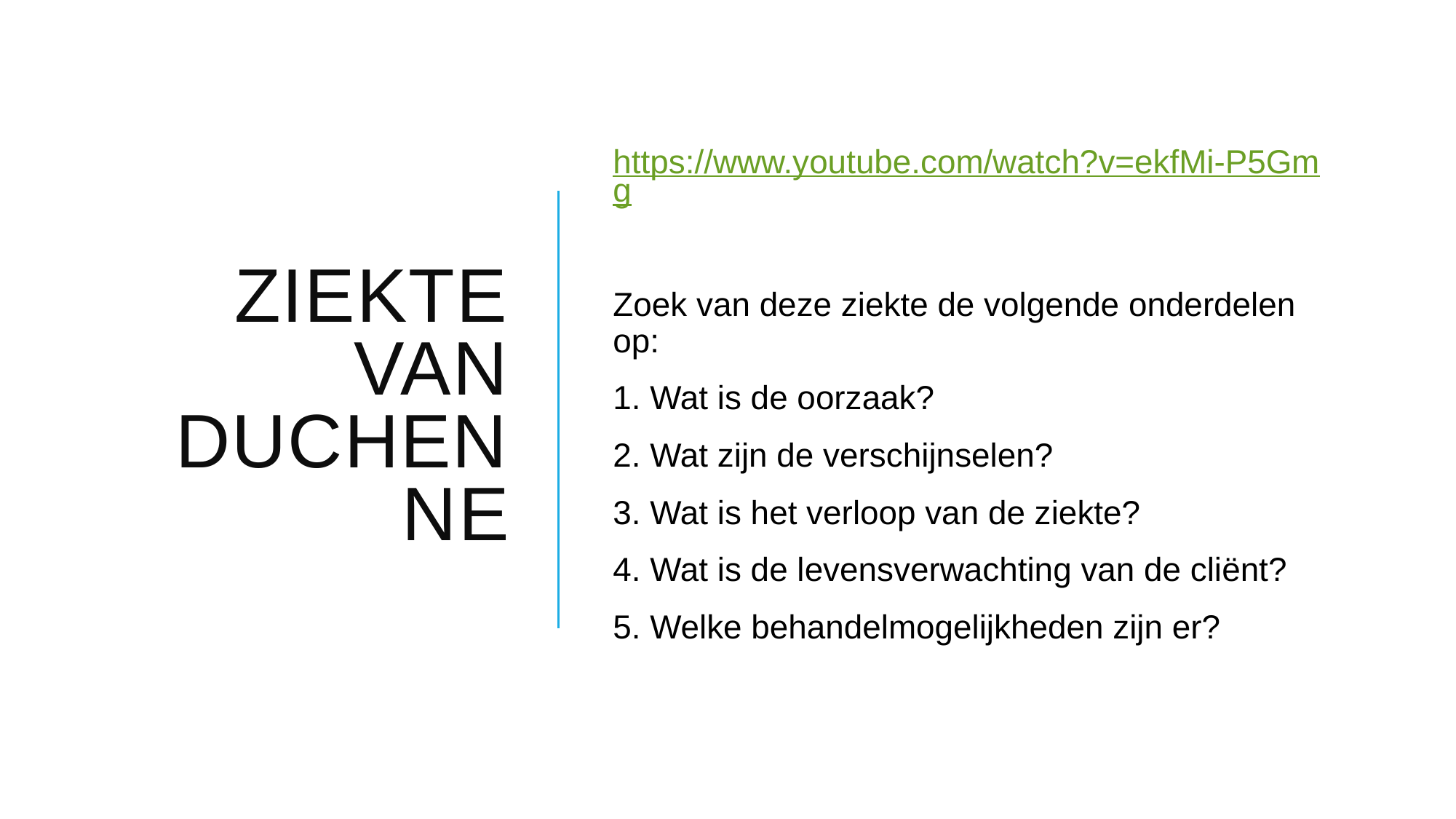

# Ziekte van Duchenne
https://www.youtube.com/watch?v=ekfMi-P5Gmg

Zoek van deze ziekte de volgende onderdelen op:
1. Wat is de oorzaak?
2. Wat zijn de verschijnselen?
3. Wat is het verloop van de ziekte?
4. Wat is de levensverwachting van de cliënt?
5. Welke behandelmogelijkheden zijn er?